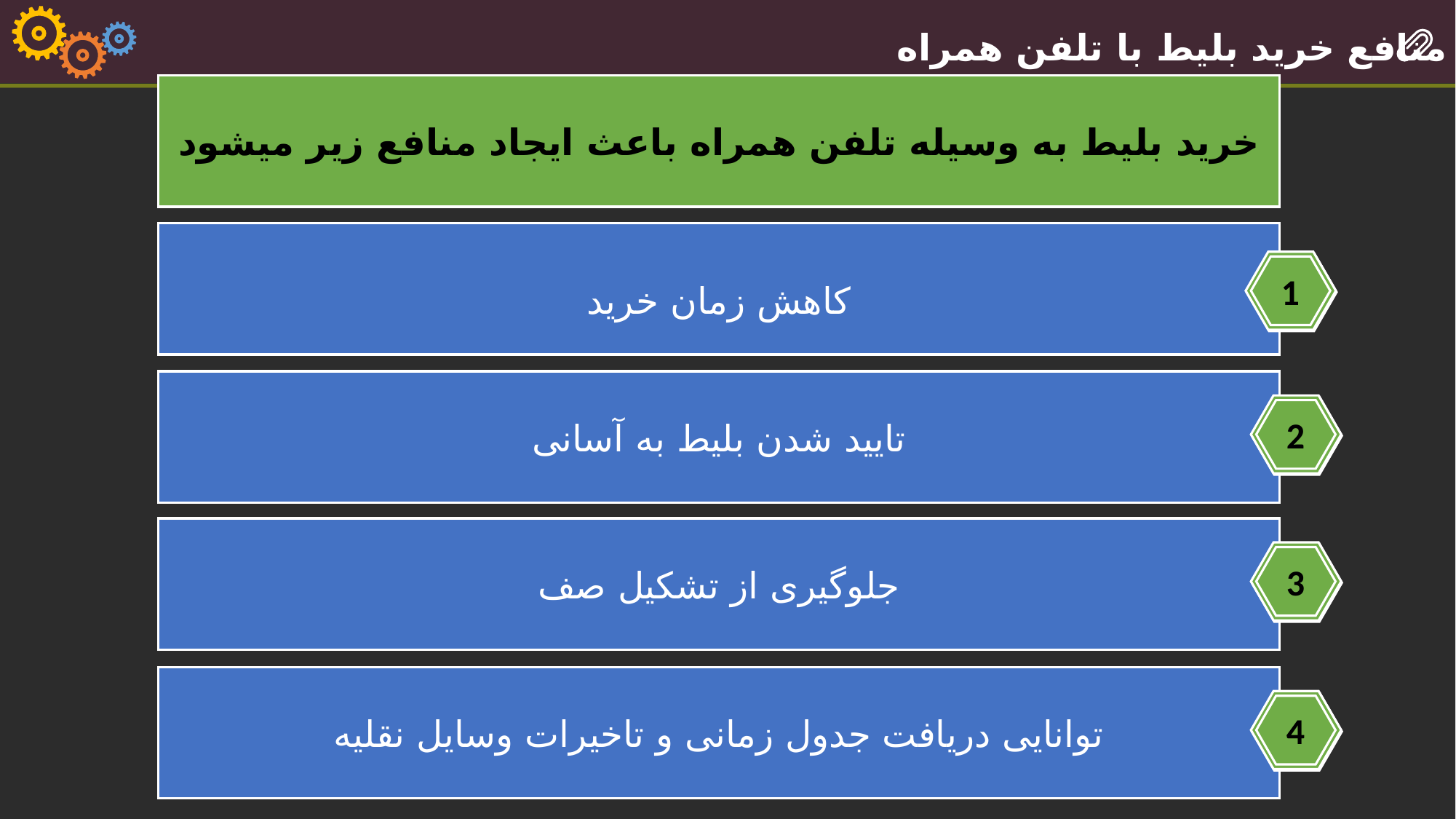

منافع خرید بلیط با تلفن همراه

خرید بلیط به وسیله تلفن همراه باعث ایجاد منافع زیر میشود
کاهش زمان خرید

1
تایید شدن بلیط به آسانی

2
جلوگیری از تشکیل صف

3
توانایی دریافت جدول زمانی و تاخیرات وسایل نقلیه

4